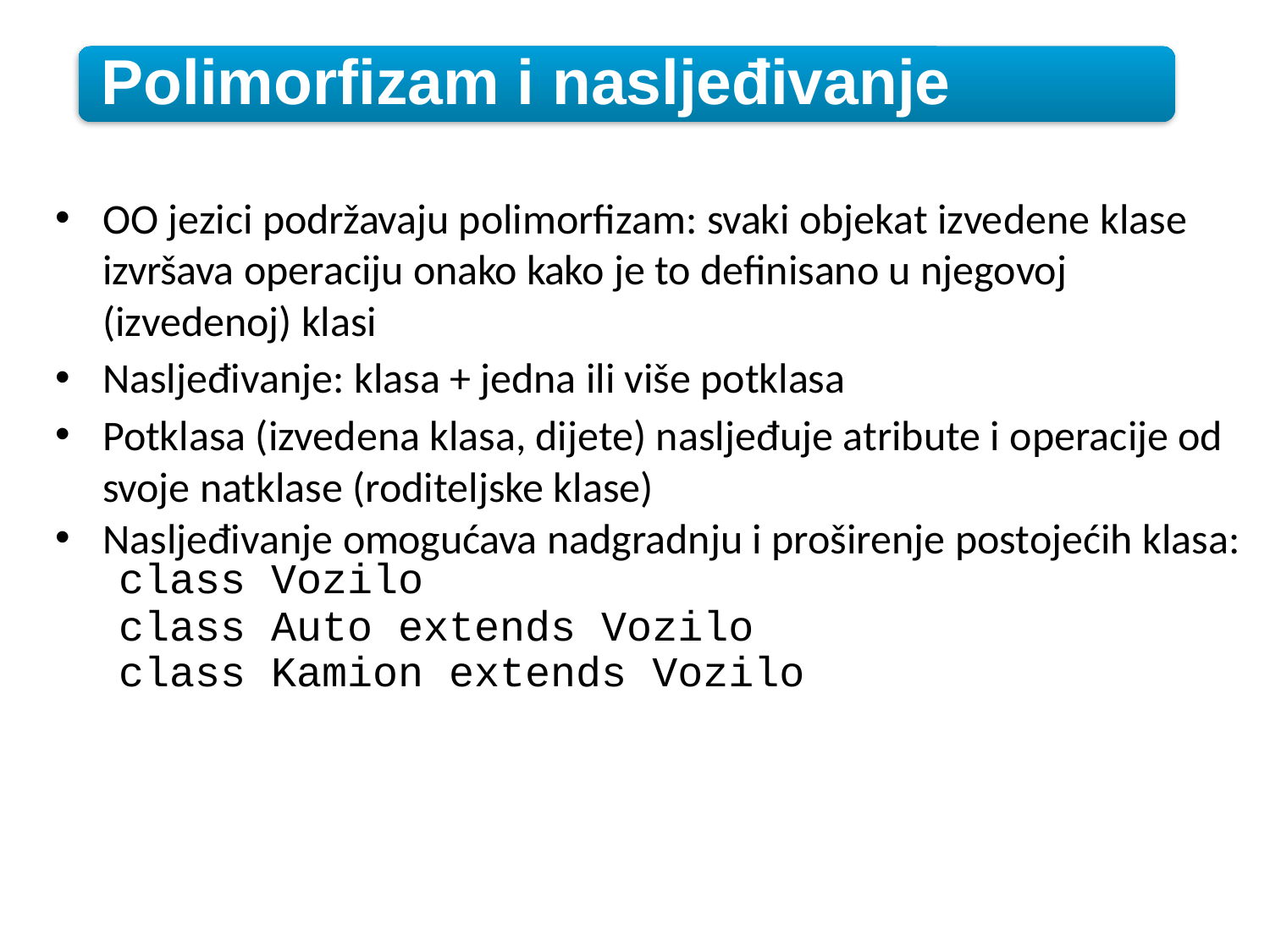

Polimorfizam i nasljeđivanje
OO jezici podržavaju polimorfizam: svaki objekat izvedene klase izvršava operaciju onako kako je to definisano u njegovoj (izvedenoj) klasi
Nasljeđivanje: klasa + jedna ili više potklasa
Potklasa (izvedena klasa, dijete) nasljeđuje atribute i operacije od svoje natklase (roditeljske klase)
Nasljeđivanje omogućava nadgradnju i proširenje postojećih klasa:
class Vozilo
class Auto extends Vozilo
class Kamion extends Vozilo

8